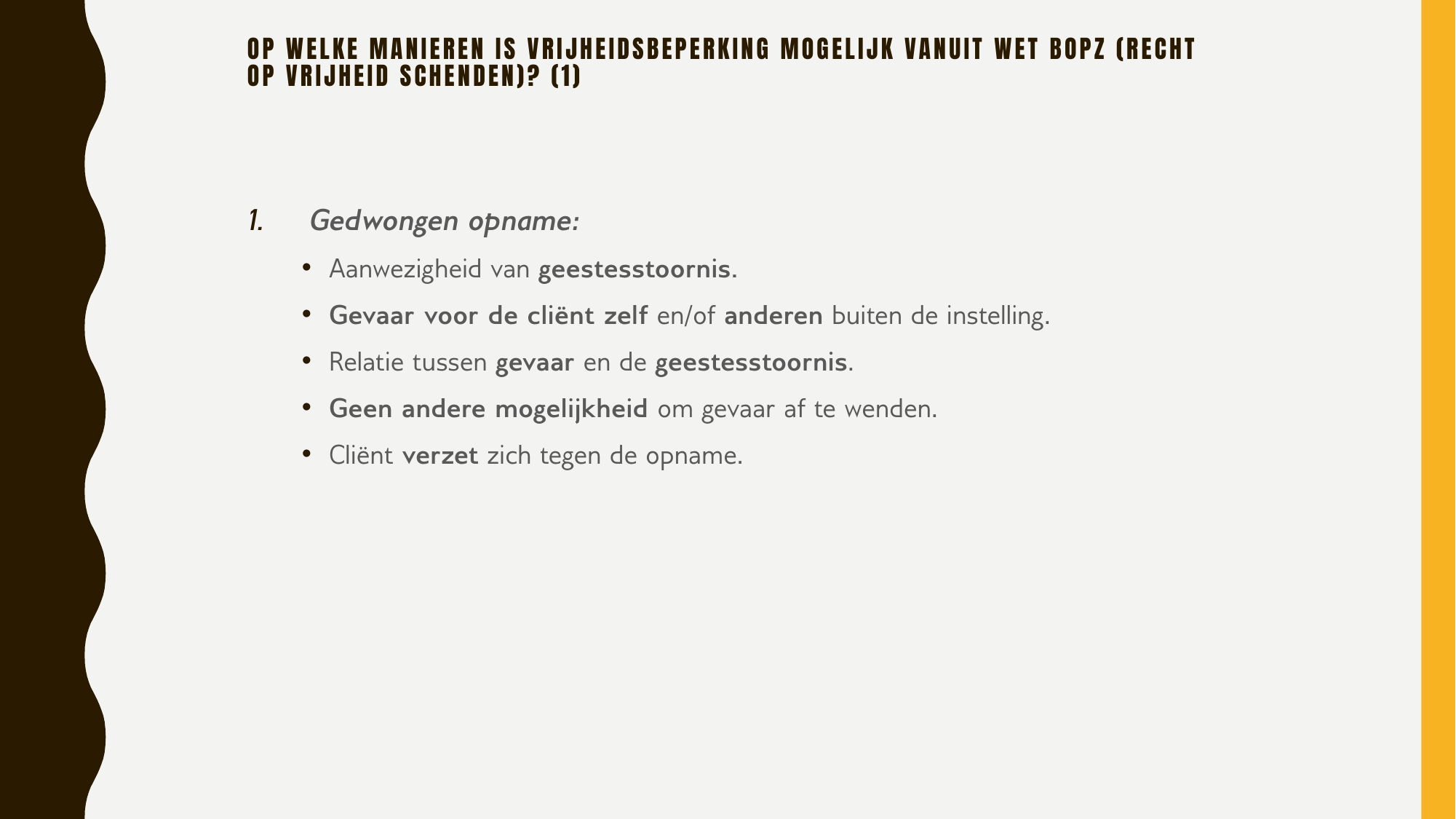

# Op welke manieren is vrijheidsbeperking mogelijk vanuit Wet Bopz (Recht op vrijheid schenden)? (1)
Gedwongen opname:
Aanwezigheid van geestesstoornis.
Gevaar voor de cliënt zelf en/of anderen buiten de instelling.
Relatie tussen gevaar en de geestesstoornis.
Geen andere mogelijkheid om gevaar af te wenden.
Cliënt verzet zich tegen de opname.